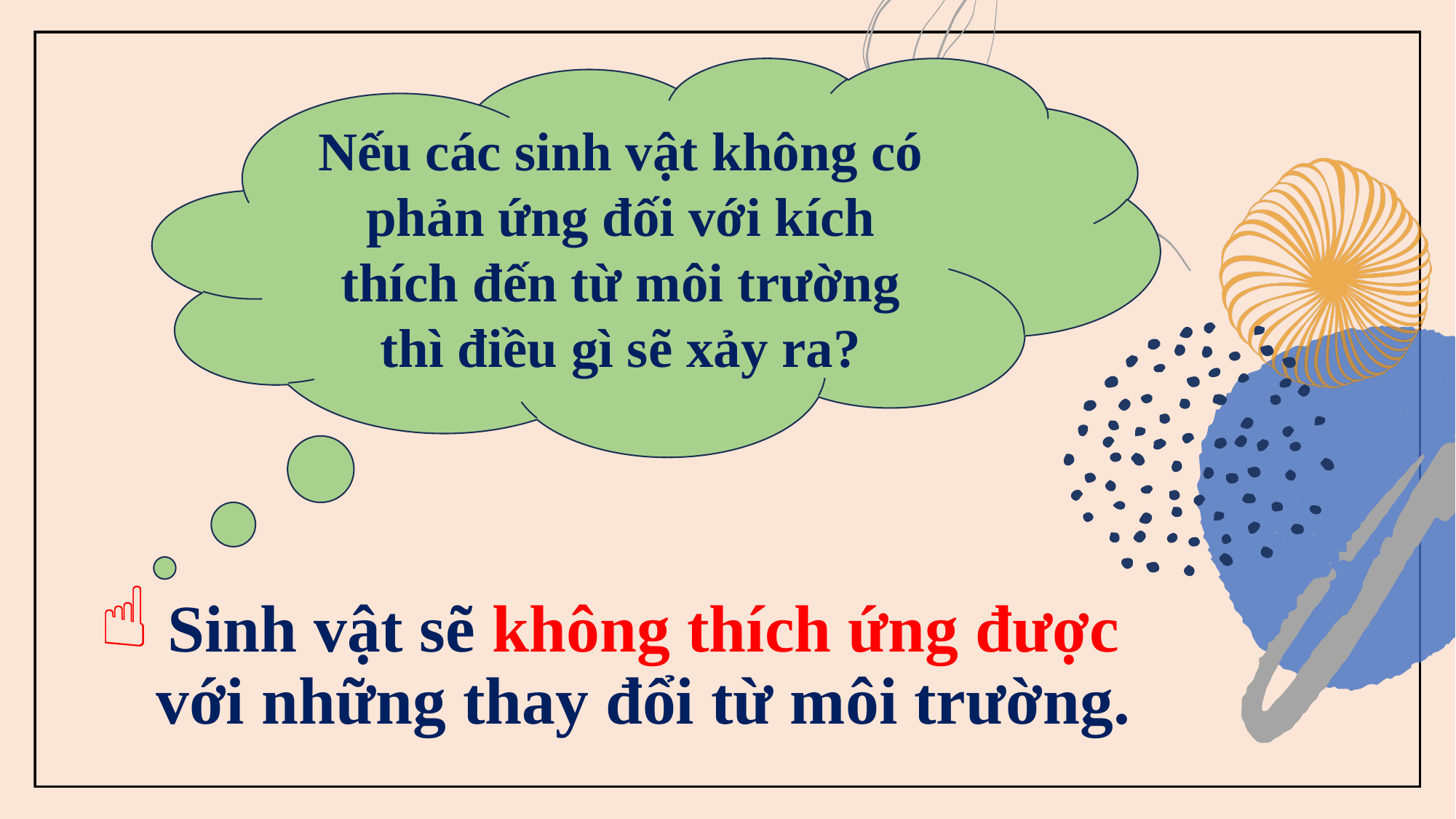

Nếu các sinh vật không có phản ứng đối với kích thích đến từ môi trường thì điều gì sẽ xảy ra?
Sinh vật sẽ không thích ứng được với những thay đổi từ môi trường.